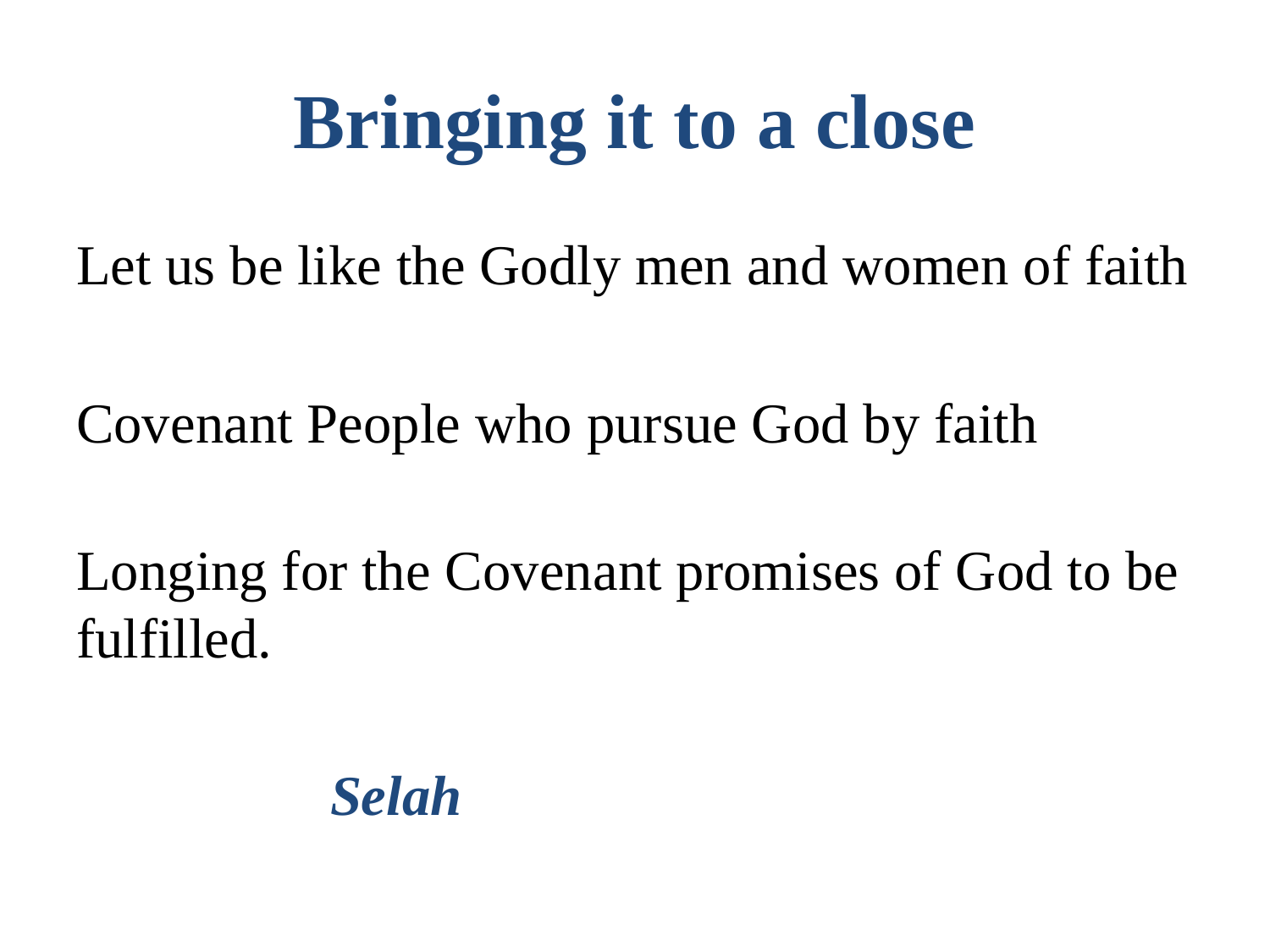

# Bringing it to a close
Let us be like the Godly men and women of faith

Covenant People who pursue God by faith
Longing for the Covenant promises of God to be fulfilled.

		Selah